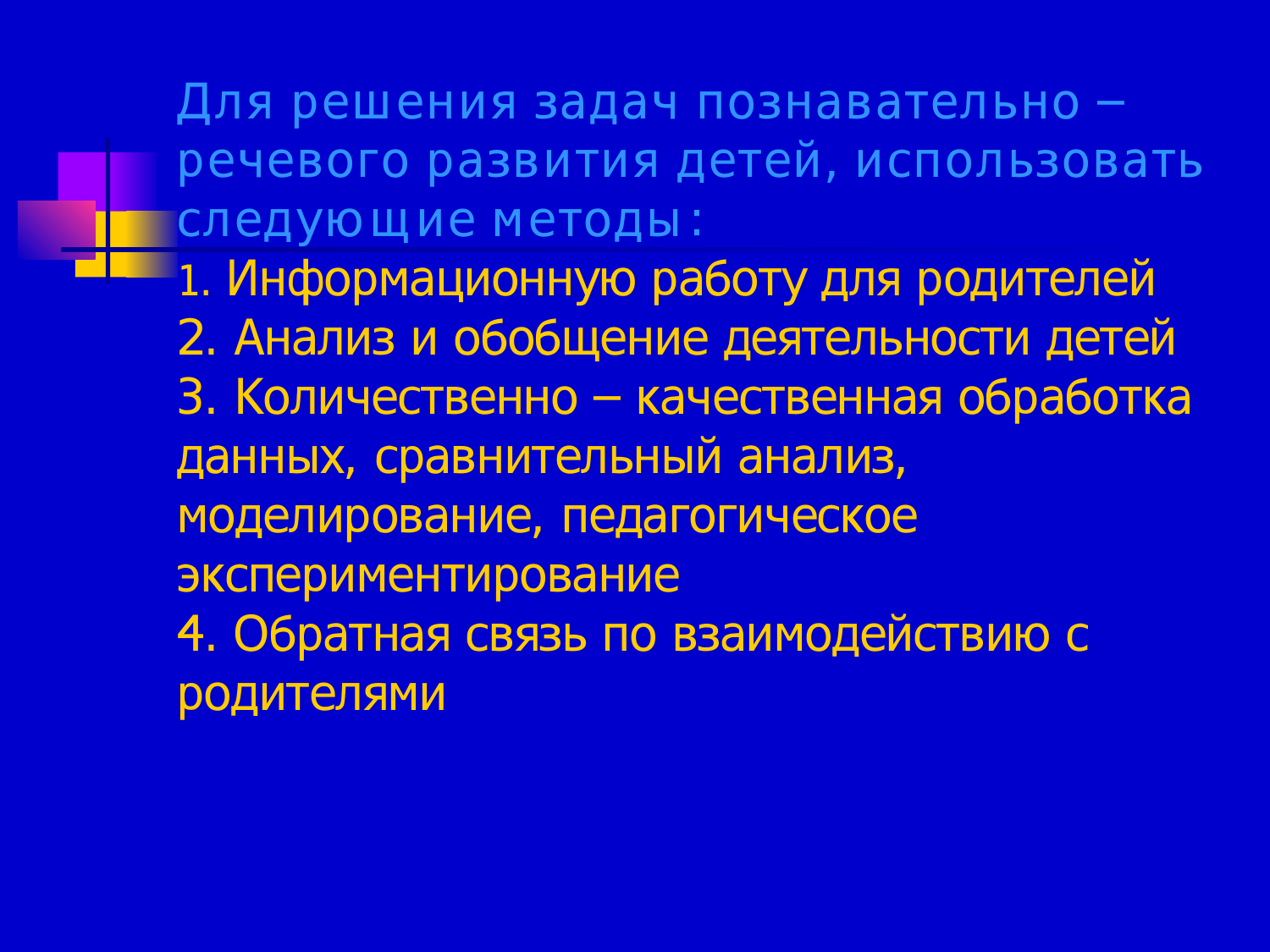

# Для решения задач познавательно – речевого развития детей, использовать следующие методы: 1. Информационную работу для родителей 2. Анализ и обобщение деятельности детей 3. Количественно – качественная обработка данных, сравнительный анализ, моделирование, педагогическое экспериментирование 4. Обратная связь по взаимодействию с родителями